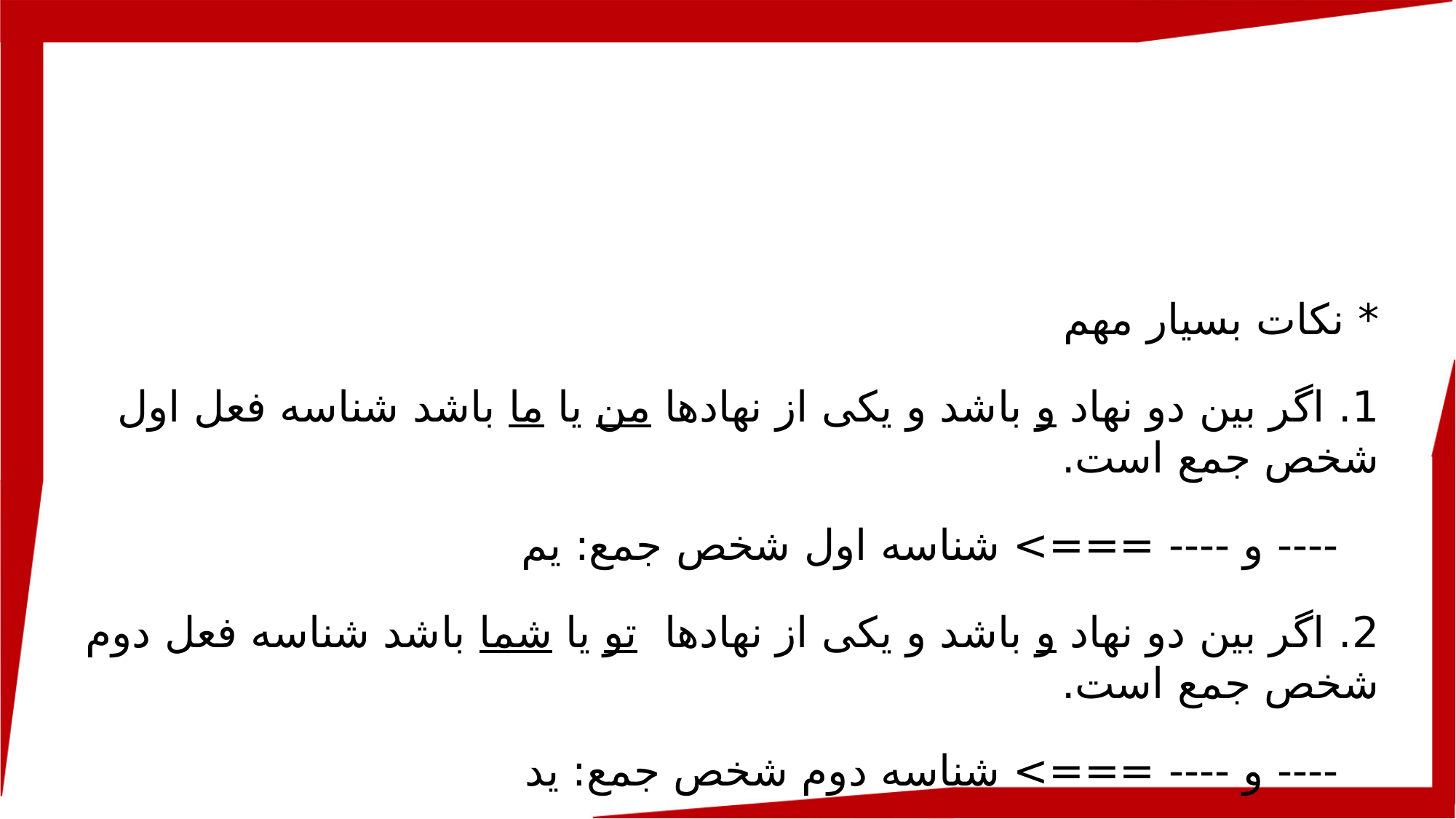

* نکات بسیار مهم
1. اگر بین دو نهاد و باشد و یکی از نهادها من یا ما باشد شناسه فعل اول شخص جمع است.
   ---- و ---- ===> شناسه اول شخص جمع: یم
2. اگر بین دو نهاد و باشد و یکی از نهادها  تو یا شما باشد شناسه فعل دوم شخص جمع است.
   ---- و ---- ===> شناسه دوم شخص جمع: ید